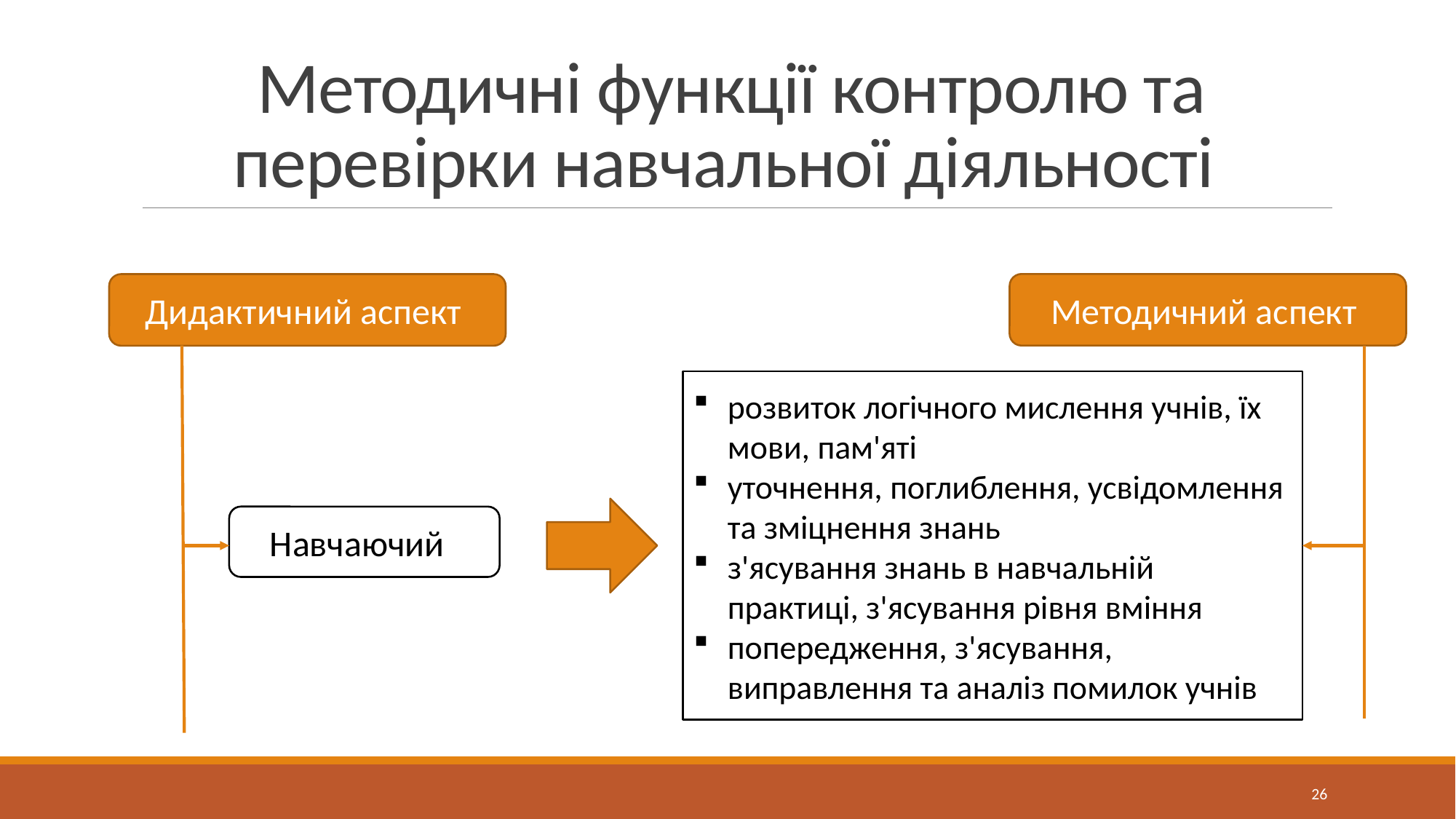

# Методичні функції контролю та перевірки навчальної діяльності
Методичний аспект
Дидактичний аспект
розвиток логічного мислення учнів, їх мови, пам'яті
уточнення, поглиблення, усвідомлення та зміцнення знань
з'ясування знань в навчальній практиці, з'ясування рівня вміння
попередження, з'ясування, виправлення та аналіз помилок учнів

Навчаючий
26